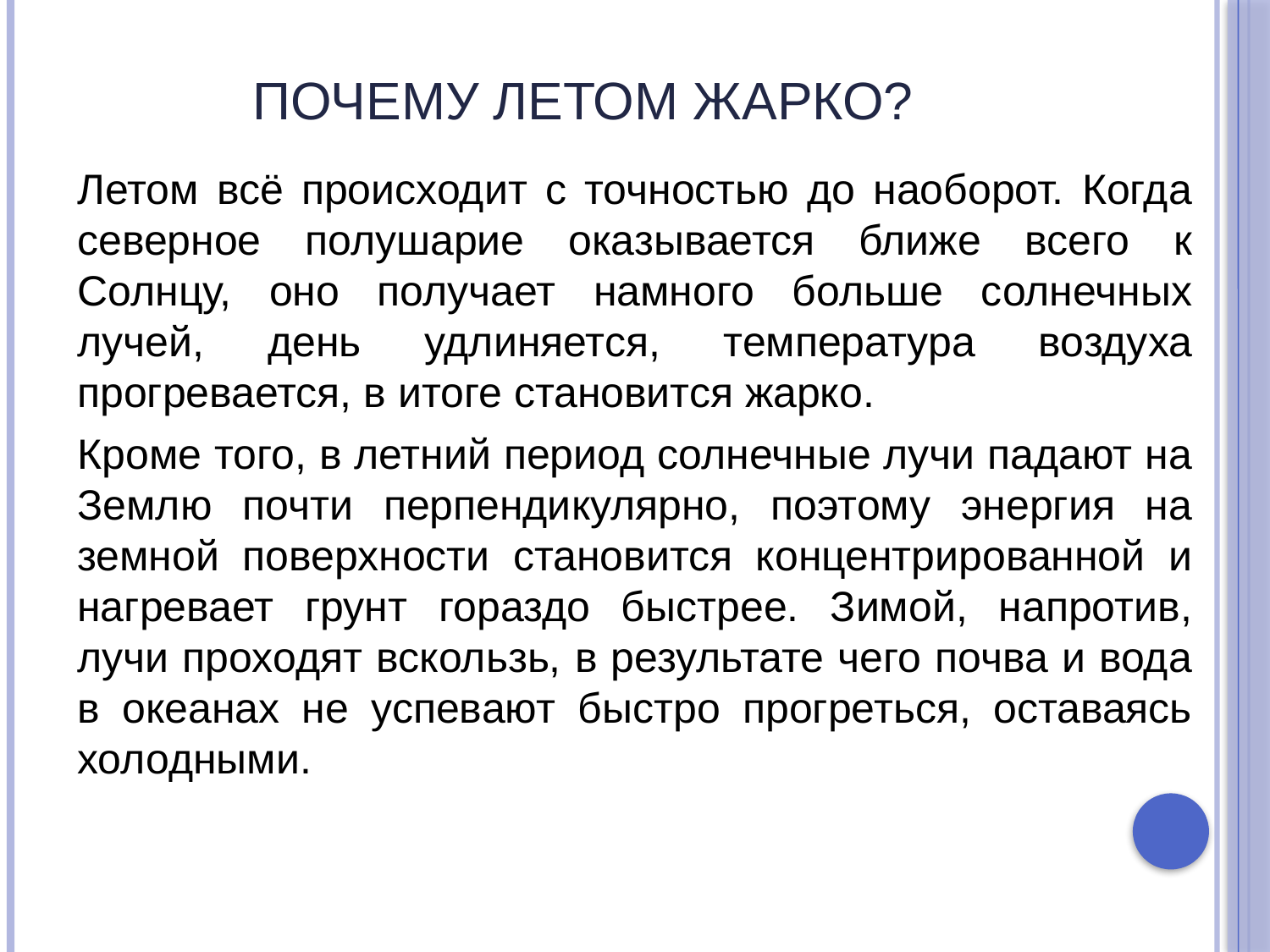

# Почему летом жарко?
Летом всё происходит с точностью до наоборот. Когда северное полушарие оказывается ближе всего к Солнцу, оно получает намного больше солнечных лучей, день удлиняется, температура воздуха прогревается, в итоге становится жарко.
Кроме того, в летний период солнечные лучи падают на Землю почти перпендикулярно, поэтому энергия на земной поверхности становится концентрированной и нагревает грунт гораздо быстрее. Зимой, напротив, лучи проходят вскользь, в результате чего почва и вода в океанах не успевают быстро прогреться, оставаясь холодными.